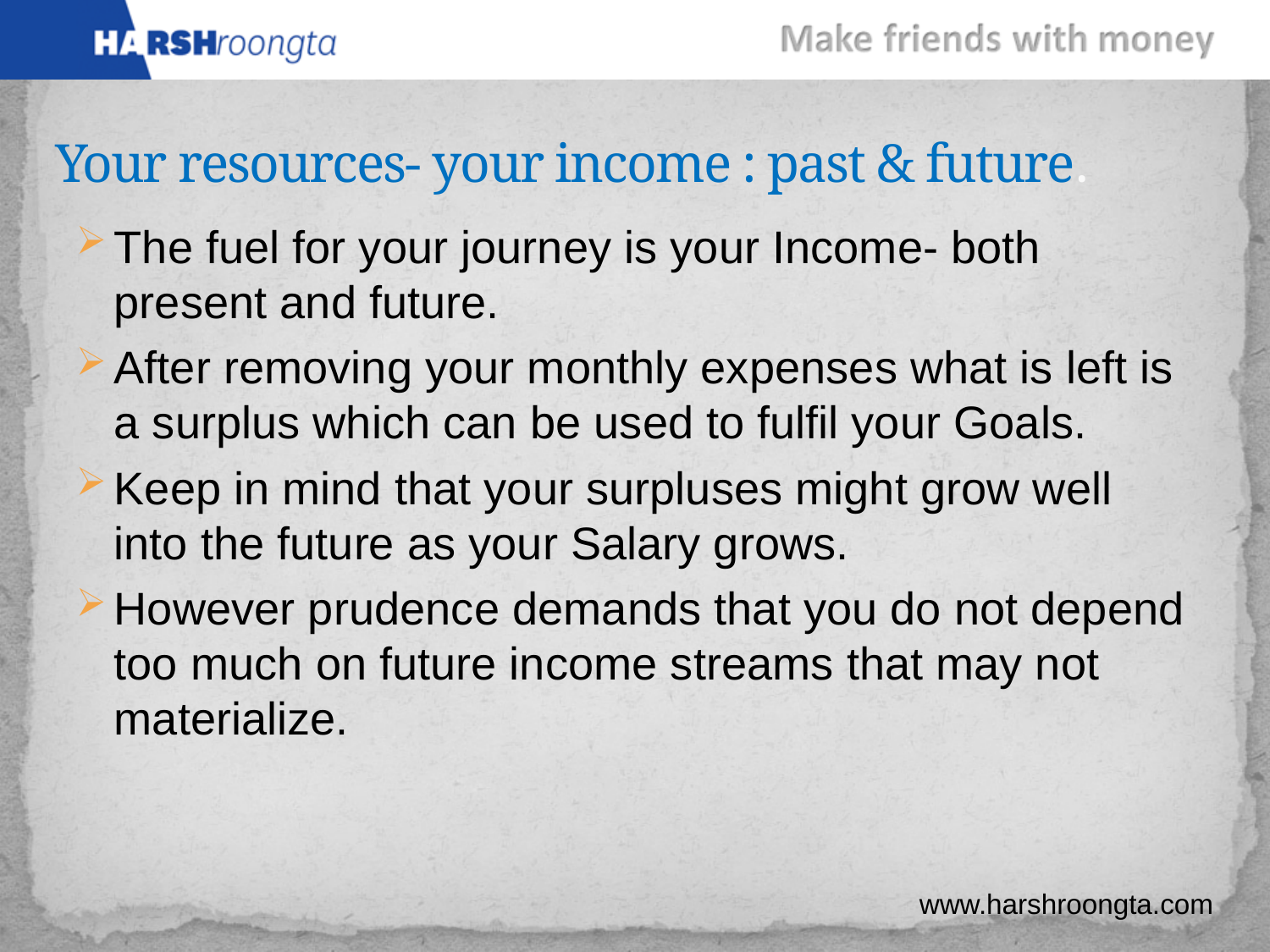

# Your resources- your income : past & future.
The fuel for your journey is your Income- both present and future.
After removing your monthly expenses what is left is a surplus which can be used to fulfil your Goals.
Keep in mind that your surpluses might grow well into the future as your Salary grows.
However prudence demands that you do not depend too much on future income streams that may not materialize.